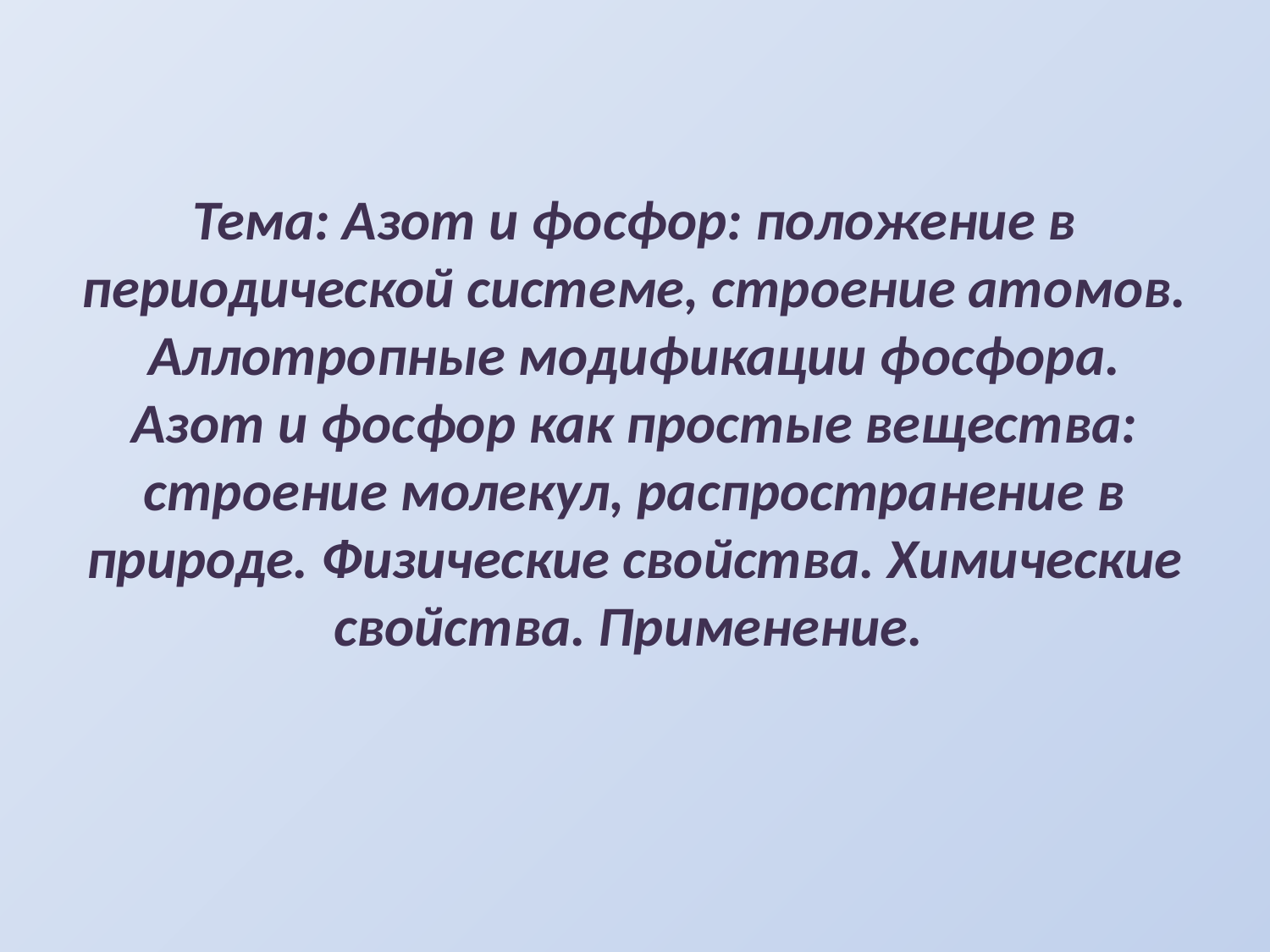

# Тема: Азот и фосфор: положение в периодической системе, строение атомов. Аллотропные модификации фосфора. Азот и фосфор как простые вещества: строение молекул, распространение в природе. Физические свойства. Химические свойства. Применение.